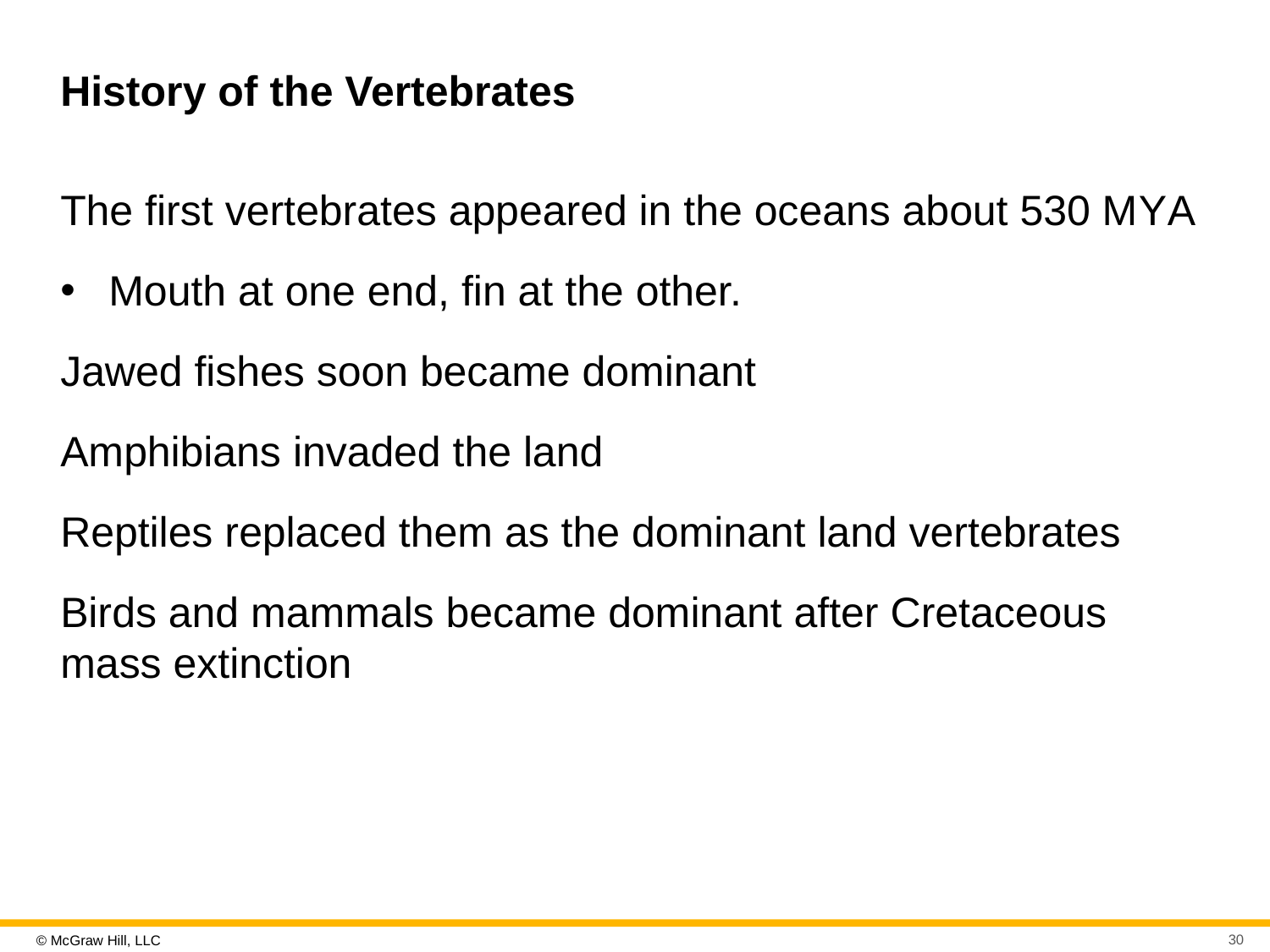

# History of the Vertebrates
The first vertebrates appeared in the oceans about 530 M Y A
Mouth at one end, fin at the other.
Jawed fishes soon became dominant
Amphibians invaded the land
Reptiles replaced them as the dominant land vertebrates
Birds and mammals became dominant after Cretaceous mass extinction
30